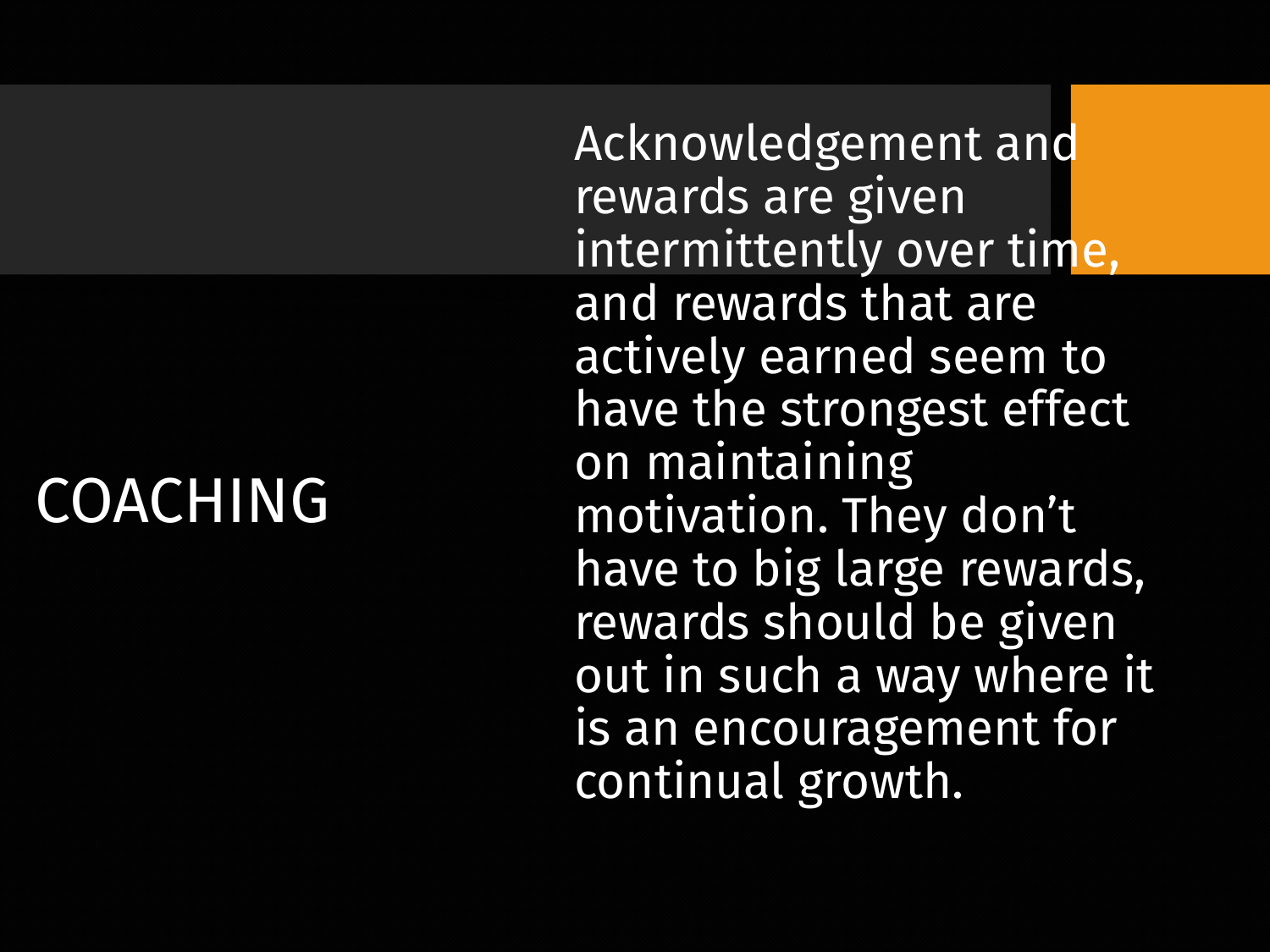

Acknowledgement and rewards are given intermittently over time, and rewards that are actively earned seem to have the strongest effect on maintaining motivation. They don’t have to big large rewards, rewards should be given out in such a way where it is an encouragement for continual growth.

# COACHING